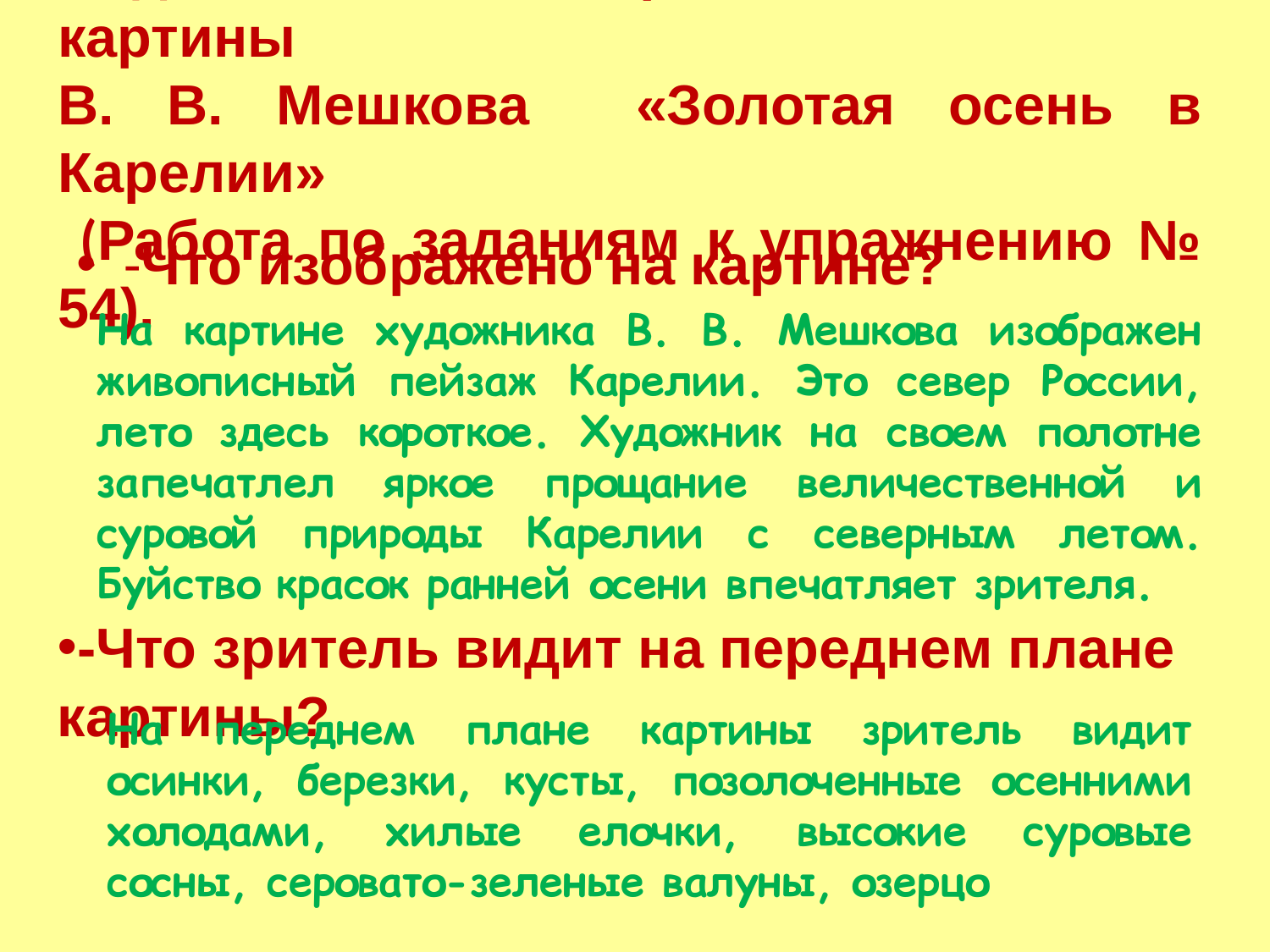

# Подготовительная  работа к описанию картины В. В. Мешкова  «Золотая осень в Карелии» (Работа по заданиям к упражнению № 54).
-Что изображено на картине?
На картине художника В. В. Мешкова изображен живописный пейзаж Карелии. Это север России, лето здесь короткое. Художник на своем полотне запечатлел яркое прощание величественной и суровой природы Карелии с северным летом. Буйство красок ранней осени впечатляет зрителя.
-Что зритель видит на переднем плане картины?
На переднем плане картины зритель видит осинки, березки, кусты, позолоченные осенними холодами, хилые елочки, высокие суровые сосны, серовато-зеленые валуны, озерцо